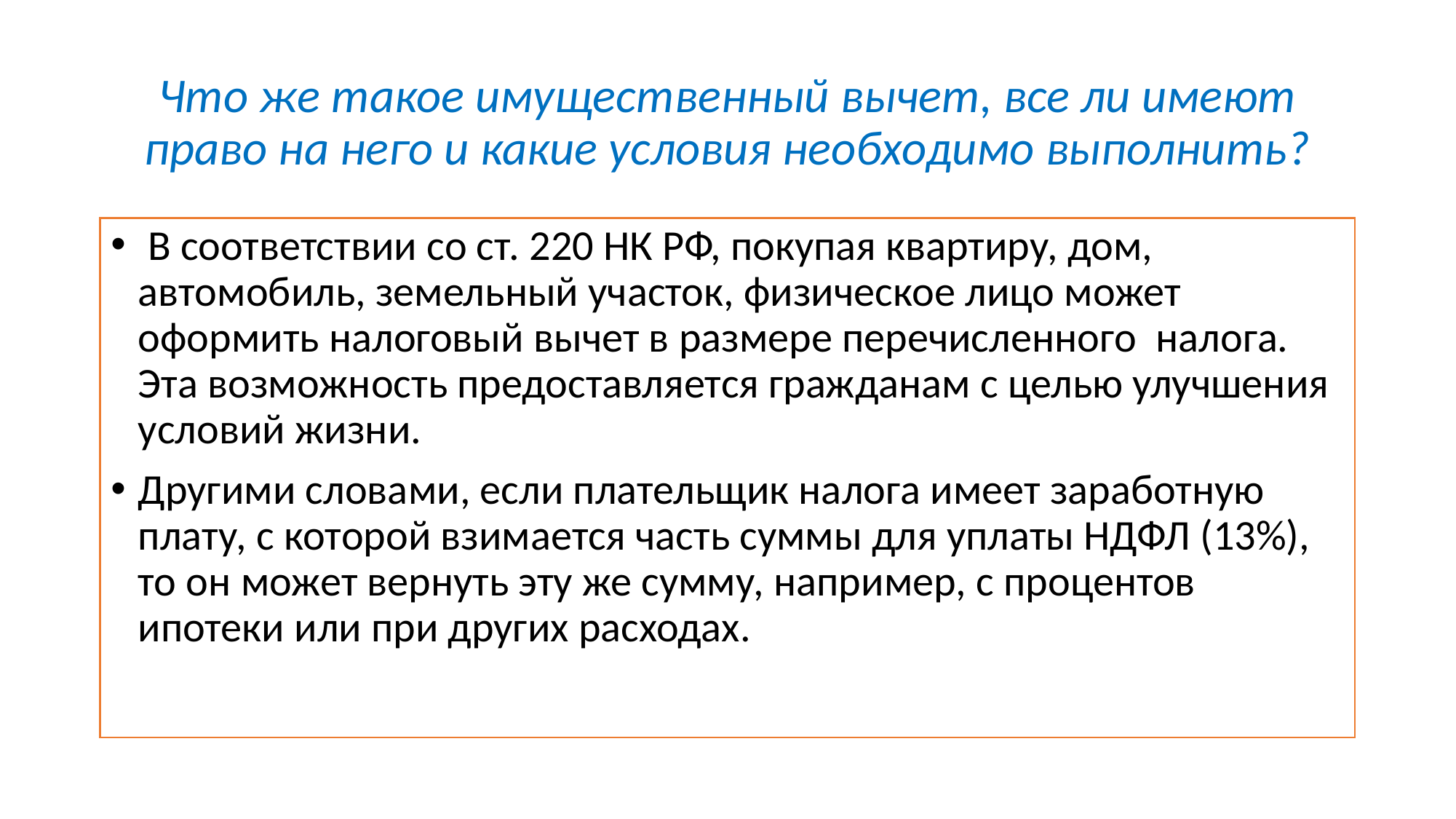

# Что же такое имущественный вычет, все ли имеют право на него и какие условия необходимо выполнить?
 В соответствии со ст. 220 НК РФ, покупая квартиру, дом, автомобиль, земельный участок, физическое лицо может оформить налоговый вычет в размере перечисленного  налога. Эта возможность предоставляется гражданам с целью улучшения условий жизни.
Другими словами, если плательщик налога имеет заработную плату, с которой взимается часть суммы для уплаты НДФЛ (13%), то он может вернуть эту же сумму, например, с процентов ипотеки или при других расходах.